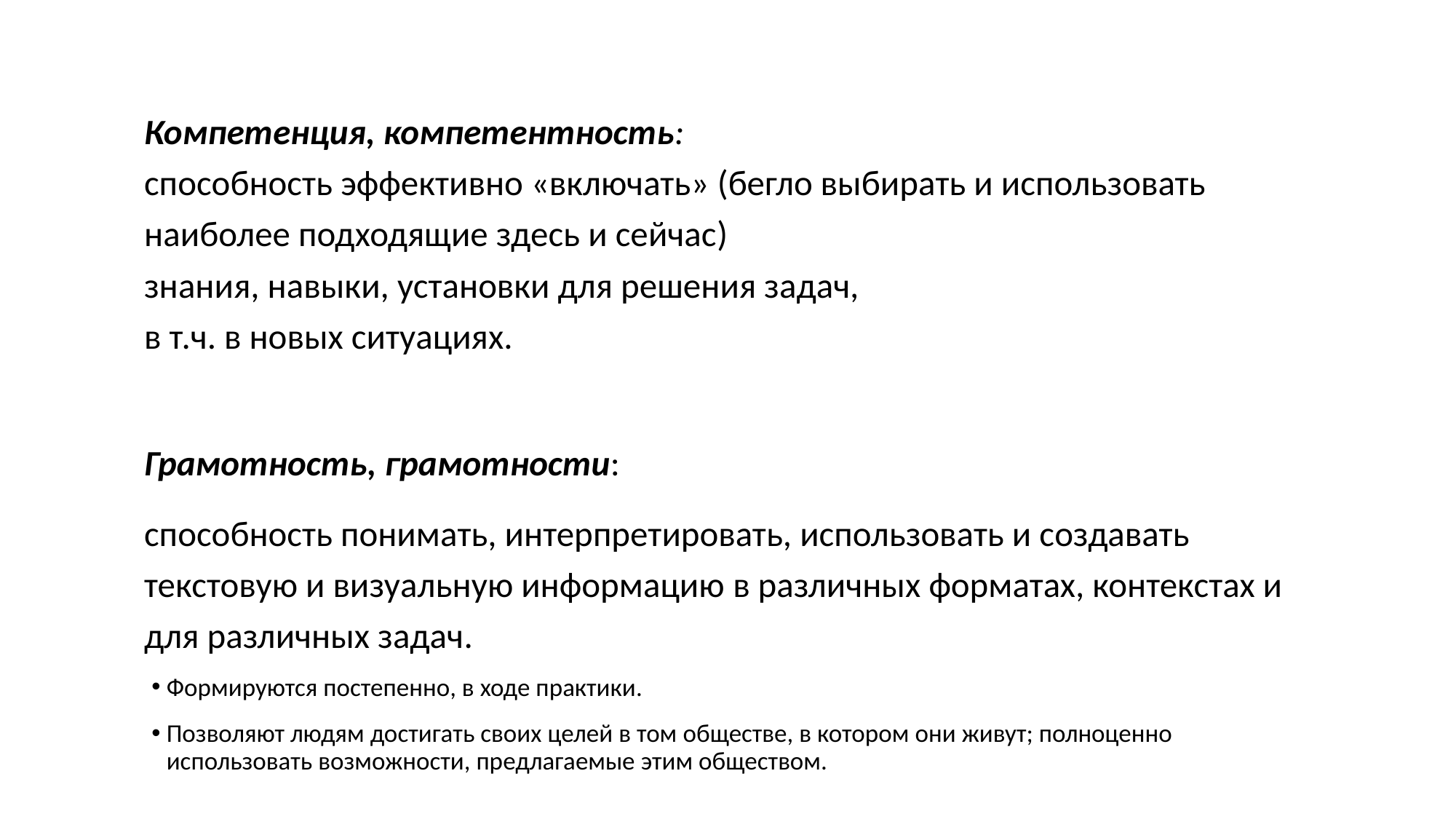

Компетенция, компетентность:
способность эффективно «включать» (бегло выбирать и использовать наиболее подходящие здесь и сейчас)
знания, навыки, установки для решения задач,
в т.ч. в новых ситуациях.

Грамотность, грамотности:
способность понимать, интерпретировать, использовать и создавать текстовую и визуальную информацию в различных форматах, контекстах и для различных задач.
Формируются постепенно, в ходе практики.
Позволяют людям достигать своих целей в том обществе, в котором они живут; полноценно использовать возможности, предлагаемые этим обществом.